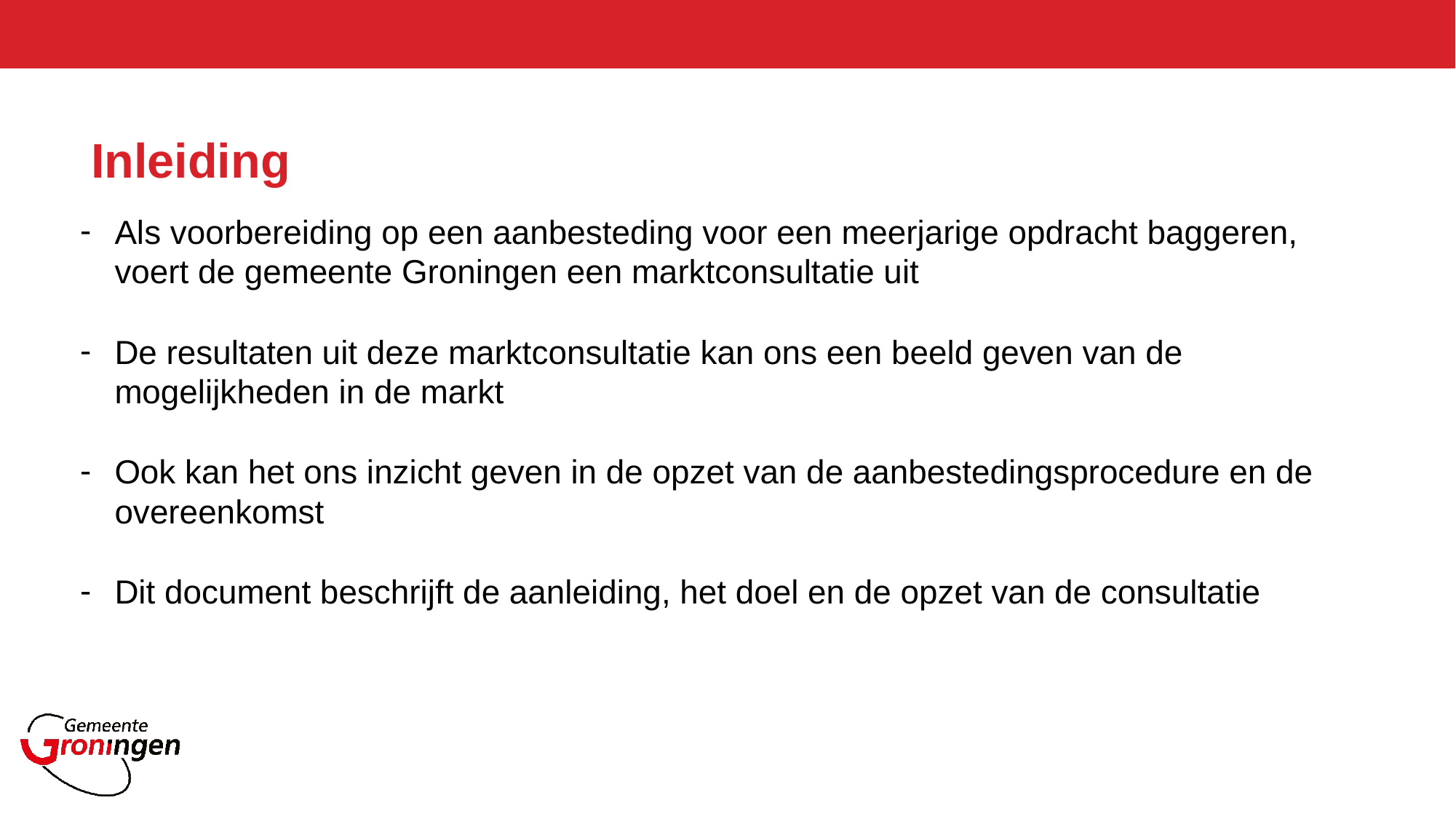

# Inleiding
Als voorbereiding op een aanbesteding voor een meerjarige opdracht baggeren, voert de gemeente Groningen een marktconsultatie uit

De resultaten uit deze marktconsultatie kan ons een beeld geven van de mogelijkheden in de markt

Ook kan het ons inzicht geven in de opzet van de aanbestedingsprocedure en de overeenkomst

Dit document beschrijft de aanleiding, het doel en de opzet van de consultatie